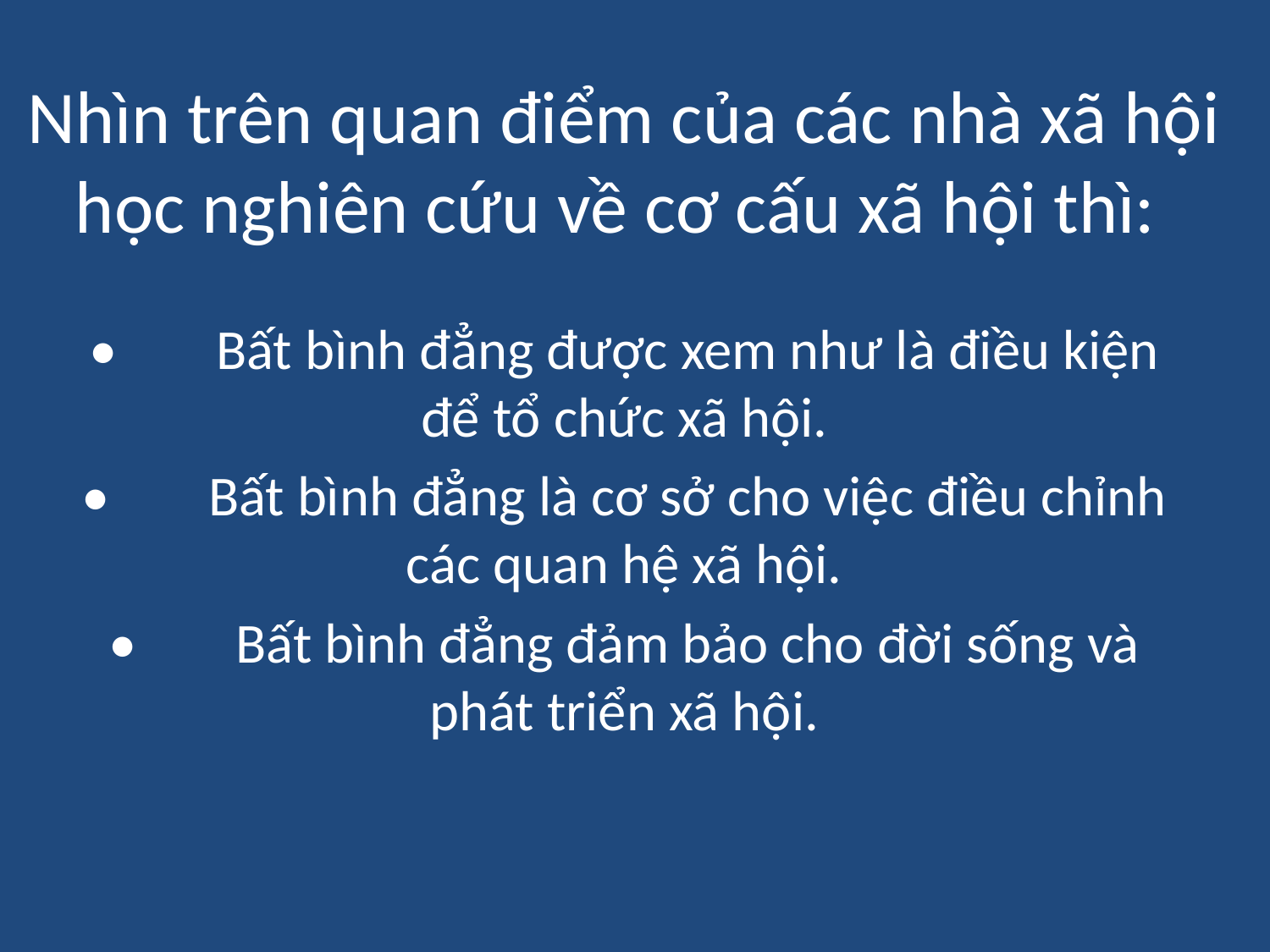

# Nhìn trên quan điểm của các nhà xã hội học nghiên cứu về cơ cấu xã hội thì:
•	Bất bình đẳng được xem như là điều kiện để tổ chức xã hội.
•	Bất bình đẳng là cơ sở cho việc điều chỉnh các quan hệ xã hội.
•	Bất bình đẳng đảm bảo cho đời sống và phát triển xã hội.